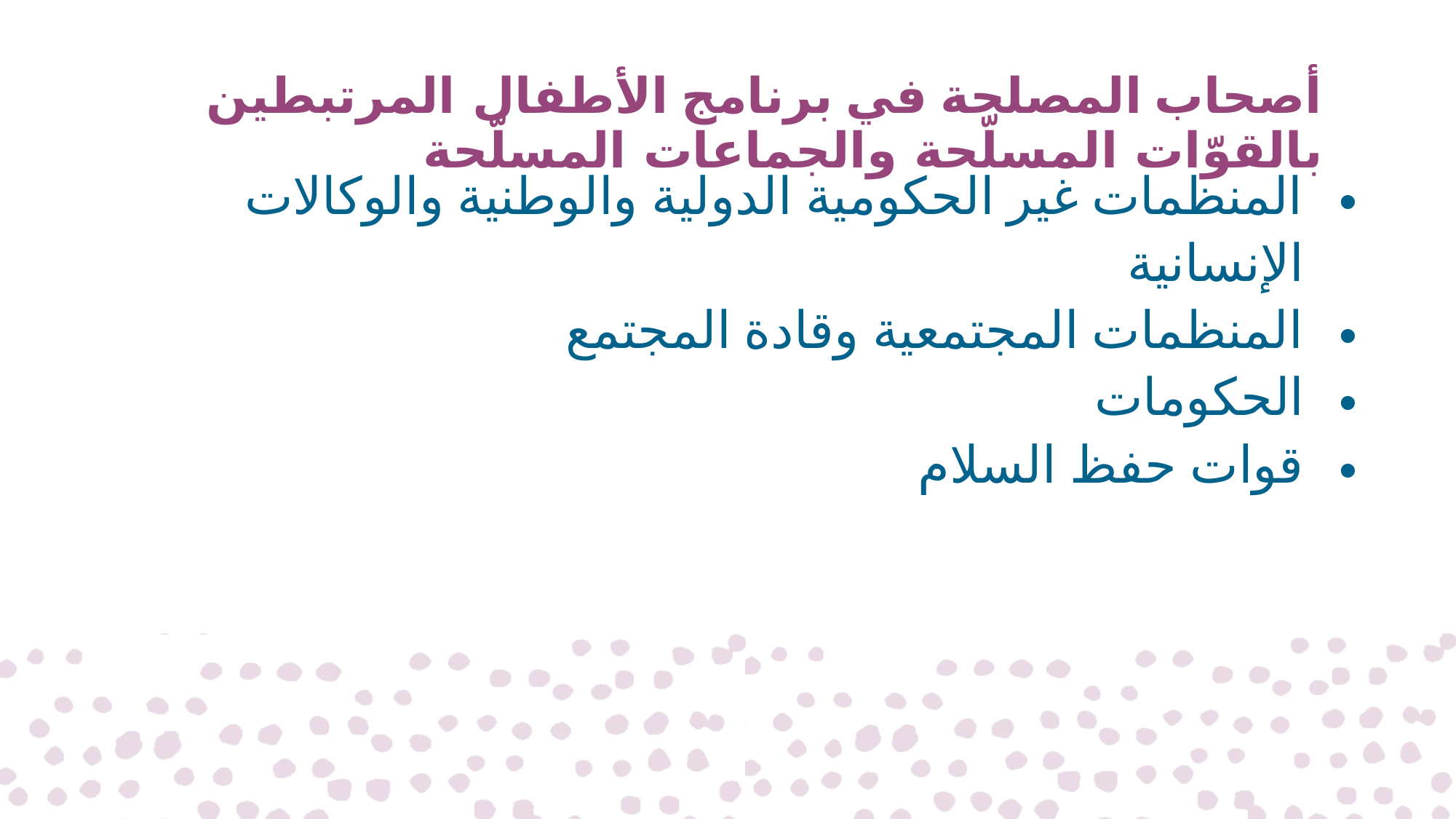

# أصحاب المصلحة في برنامج الأطفال المرتبطين بالقوّات المسلّحة والجماعات المسلّحة
المنظمات غير الحكومية الدولية والوطنية والوكالات الإنسانية
المنظمات المجتمعية وقادة المجتمع
الحكومات
قوات حفظ السلام